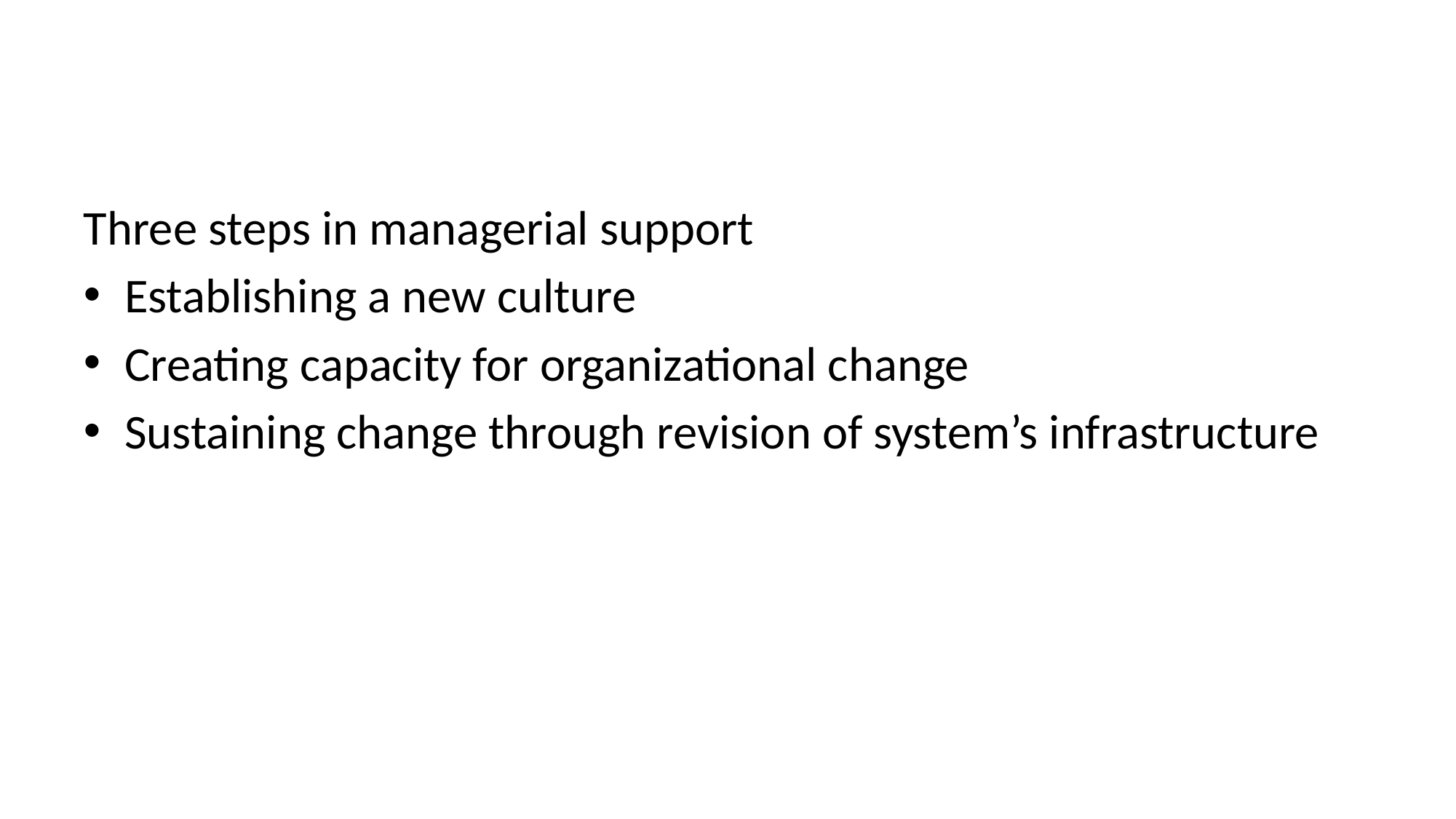

#
Three steps in managerial support
Establishing a new culture
Creating capacity for organizational change
Sustaining change through revision of system’s infrastructure